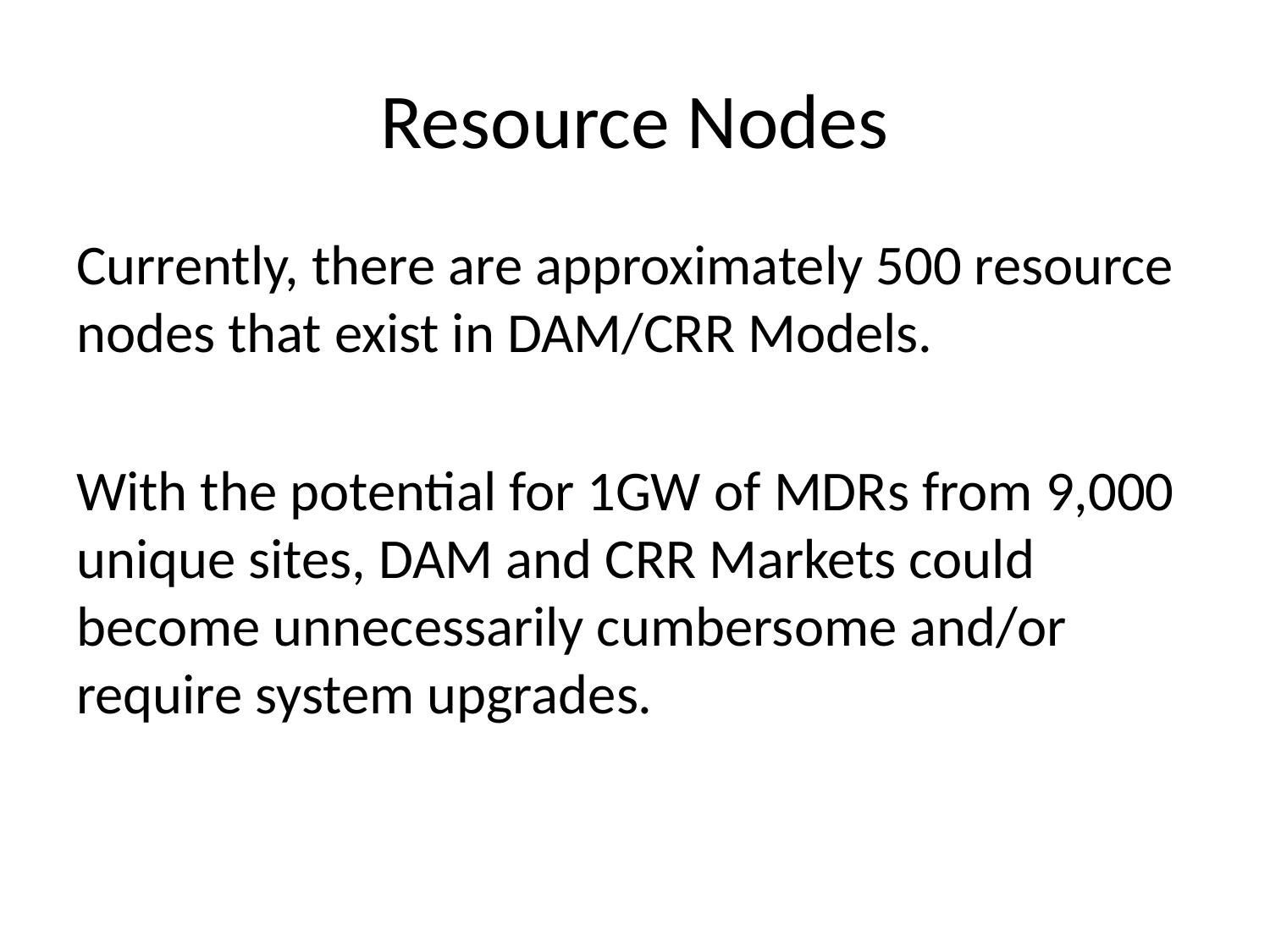

# Resource Nodes
Currently, there are approximately 500 resource nodes that exist in DAM/CRR Models.

With the potential for 1GW of MDRs from 9,000 unique sites, DAM and CRR Markets could become unnecessarily cumbersome and/or require system upgrades.